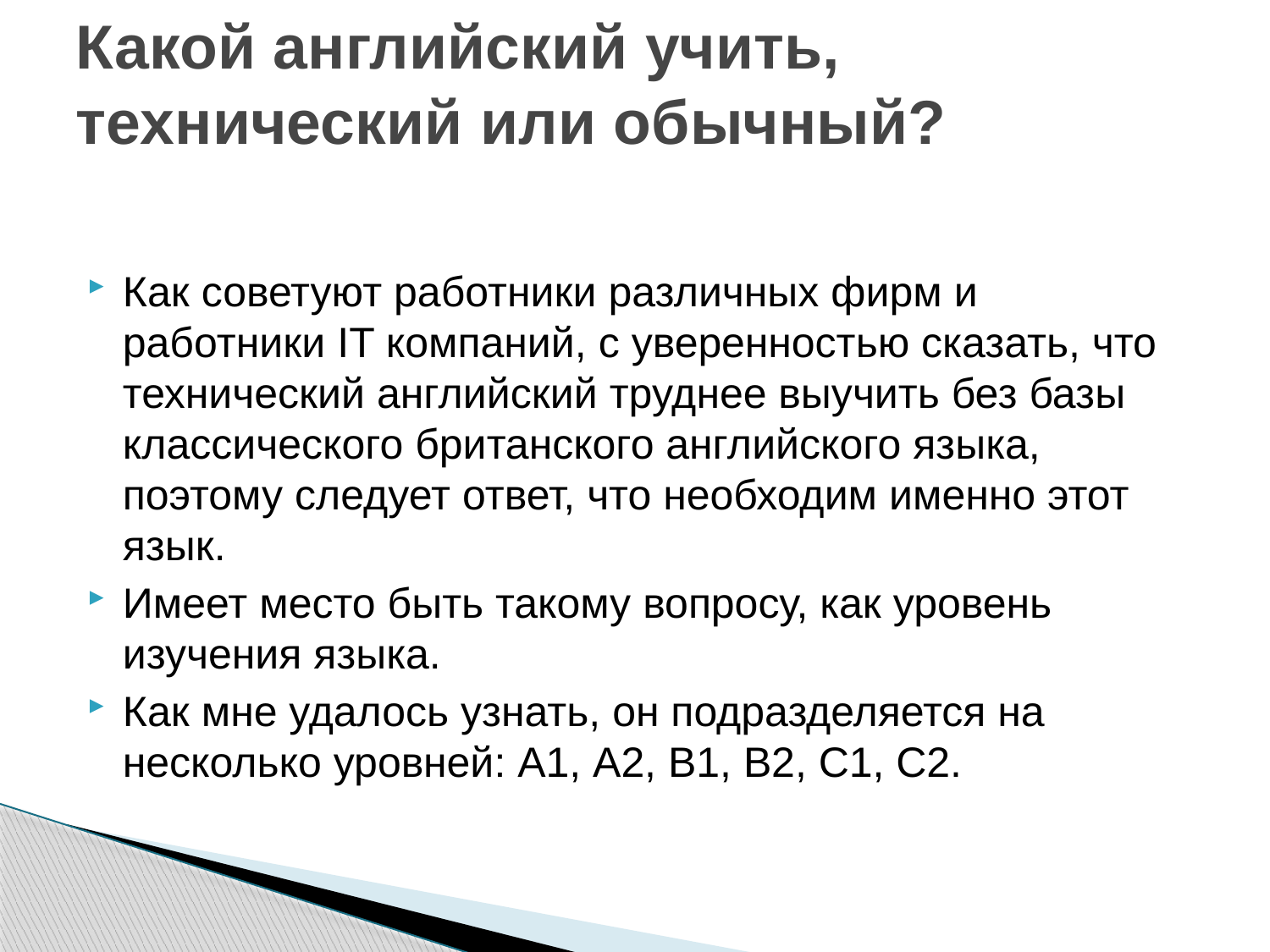

# Какой английский учить, технический или обычный?
Как советуют работники различных фирм и работники IT компаний, с уверенностью сказать, что технический английский труднее выучить без базы классического британского английского языка, поэтому следует ответ, что необходим именно этот язык.
Имеет место быть такому вопросу, как уровень изучения языка.
Как мне удалось узнать, он подразделяется на несколько уровней: А1, А2, В1, В2, С1, С2.